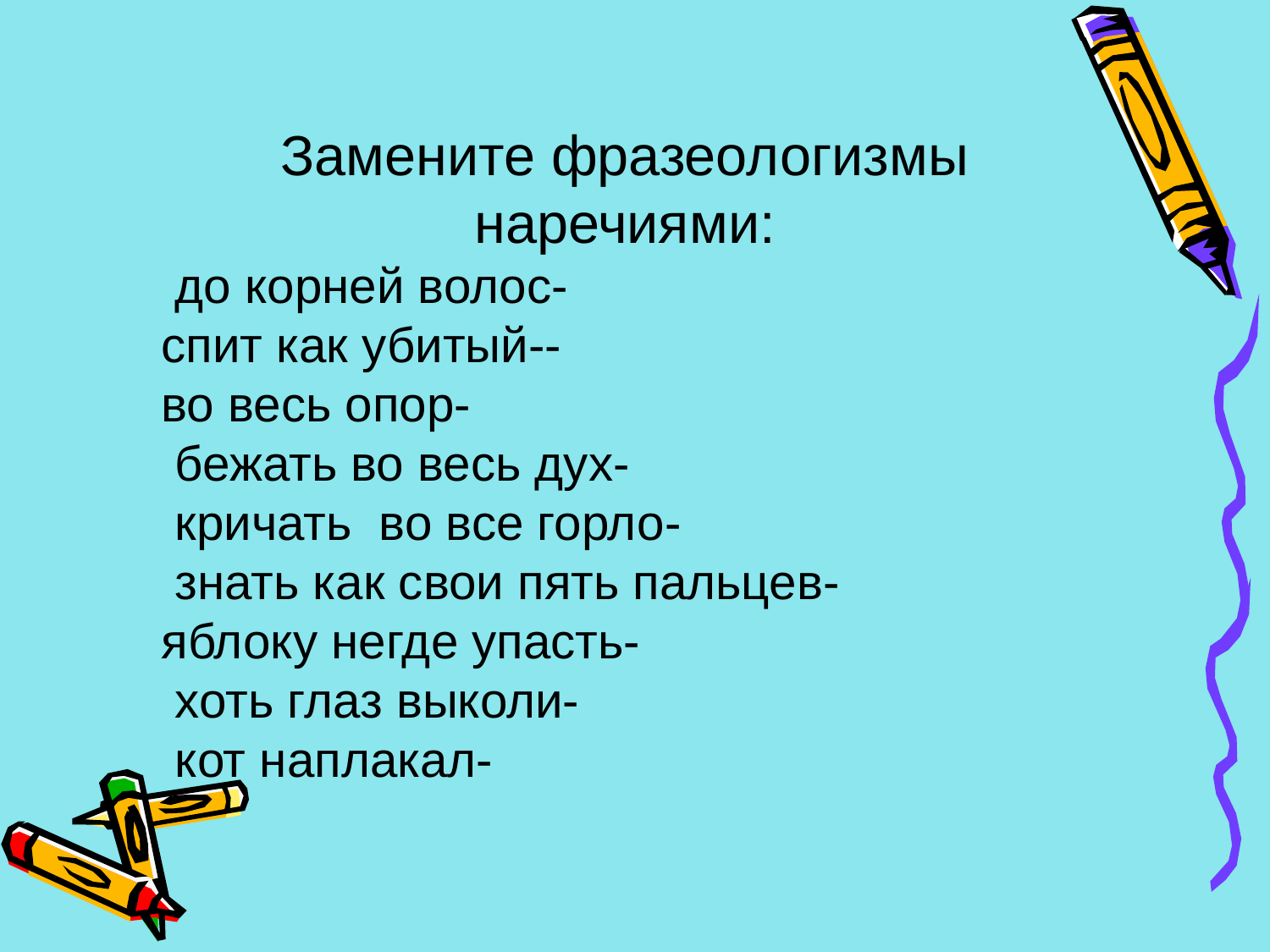

Замените фразеологизмы наречиями:
 до корней волос-
спит как убитый--
во весь опор-
 бежать во весь дух-
 кричать  во все горло-
 знать как свои пять пальцев-
яблоку негде упасть-
 хоть глаз выколи-
 кот наплакал-